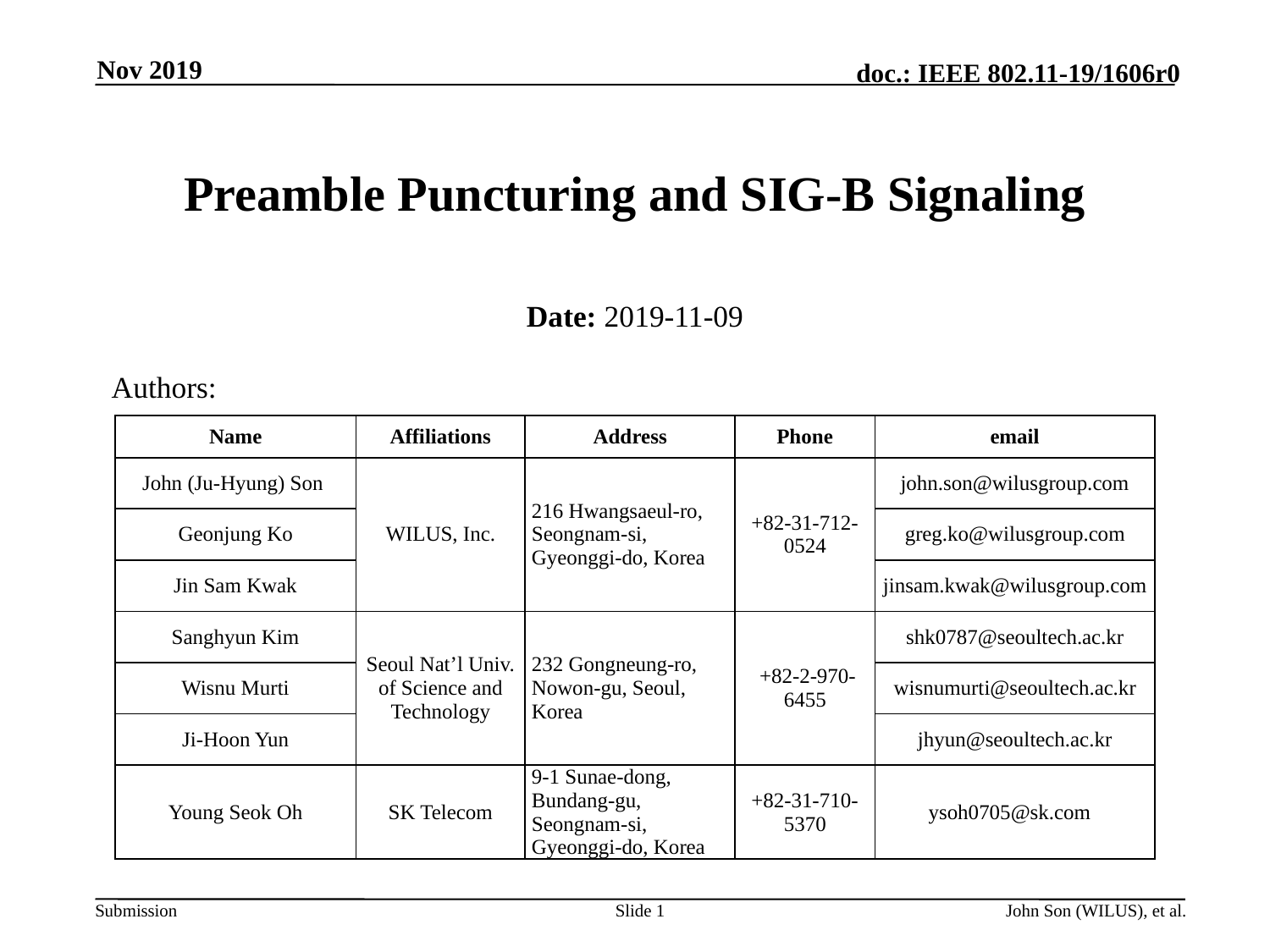

Nov 2019
# Preamble Puncturing and SIG-B Signaling
Date: 2019-11-09
Authors:
| Name | Affiliations | Address | Phone | email |
| --- | --- | --- | --- | --- |
| John (Ju-Hyung) Son | WILUS, Inc. | 216 Hwangsaeul-ro, Seongnam-si, Gyeonggi-do, Korea | +82-31-712-0524 | john.son@wilusgroup.com |
| Geonjung Ko |  |  |  | greg.ko@wilusgroup.com |
| Jin Sam Kwak |  |  |  | jinsam.kwak@wilusgroup.com |
| Sanghyun Kim | Seoul Nat’l Univ. of Science and Technology | ​232 Gongneung-ro, Nowon-gu, Seoul, Korea | +82-2-970-6455 | shk0787@seoultech.ac.kr |
| Wisnu Murti |  |  |  | wisnumurti@seoultech.ac.kr |
| Ji-Hoon Yun |  |  |  | jhyun@seoultech.ac.kr |
| Young Seok Oh | SK Telecom | 9-1 Sunae-dong, Bundang-gu, Seongnam-si, Gyeonggi-do, Korea | +82-31-710-5370 | ysoh0705@sk.com |
Slide 1
John Son (WILUS), et al.